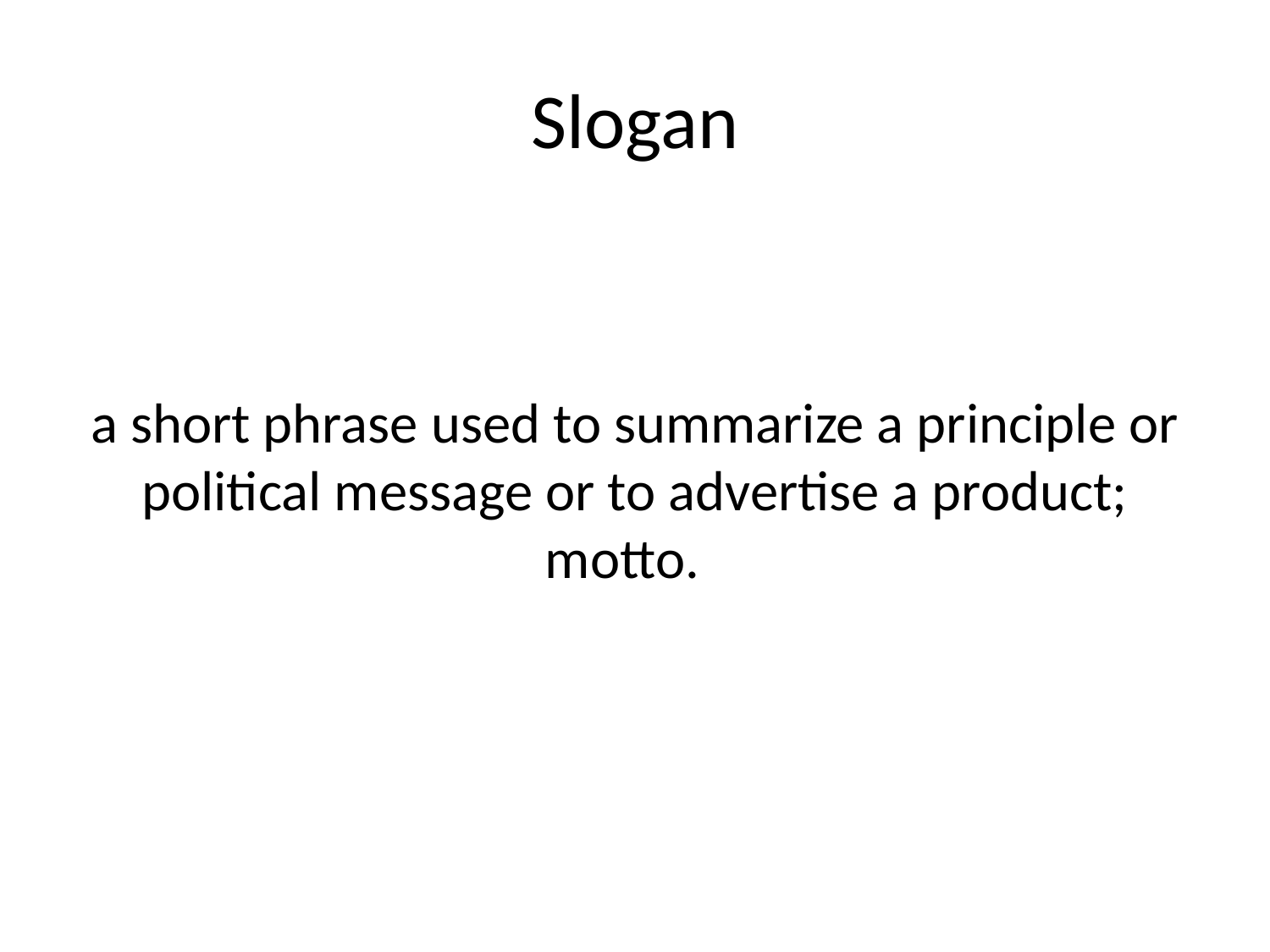

# Slogan

a short phrase used to summarize a principle or political message or to advertise a product; motto.